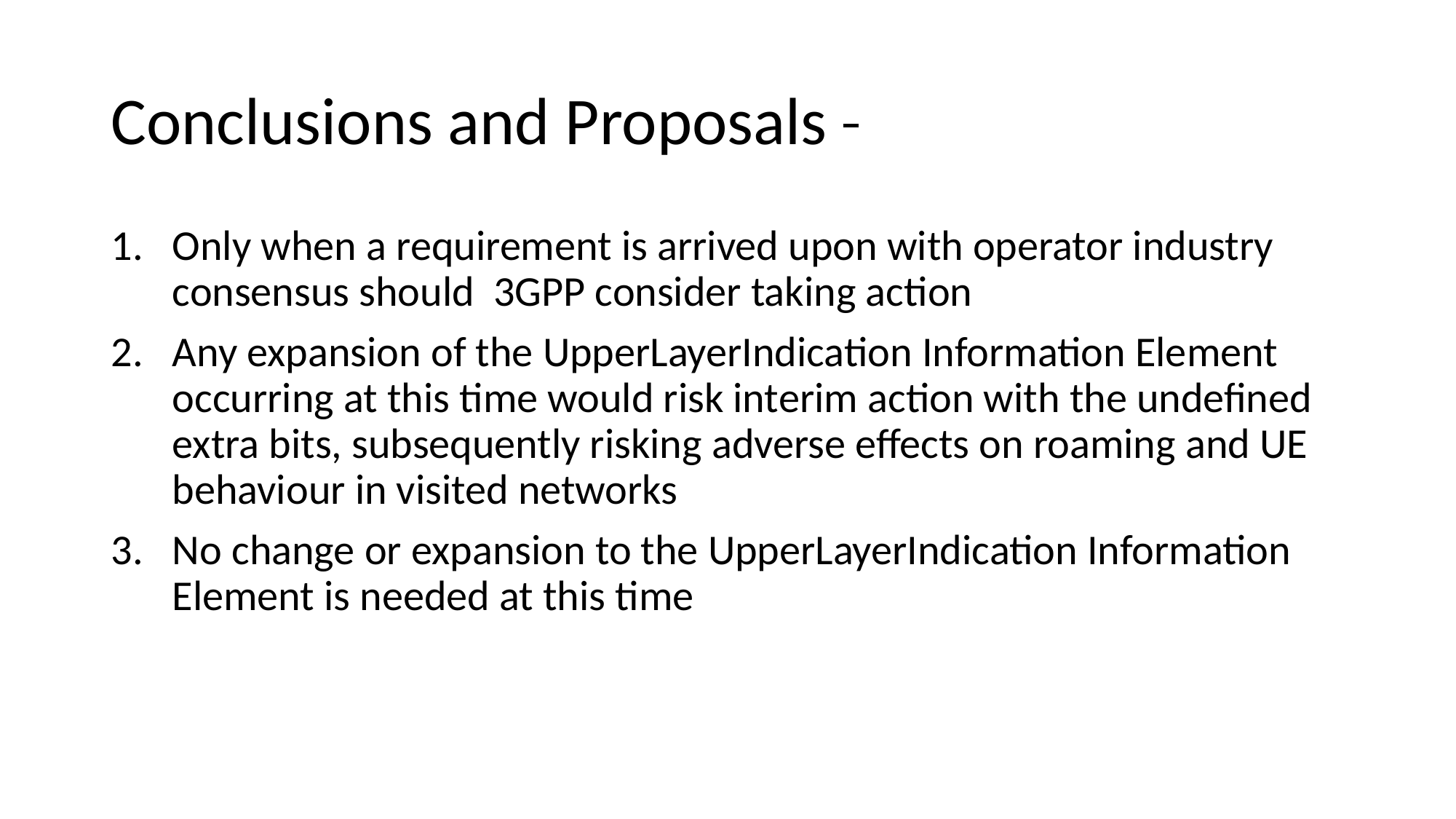

# Conclusions and Proposals
Only when a requirement is arrived upon with operator industry consensus should  3GPP consider taking action
Any expansion of the UpperLayerIndication Information Element occurring at this time would risk interim action with the undefined extra bits, subsequently risking adverse effects on roaming and UE behaviour in visited networks
No change or expansion to the UpperLayerIndication Information Element is needed at this time